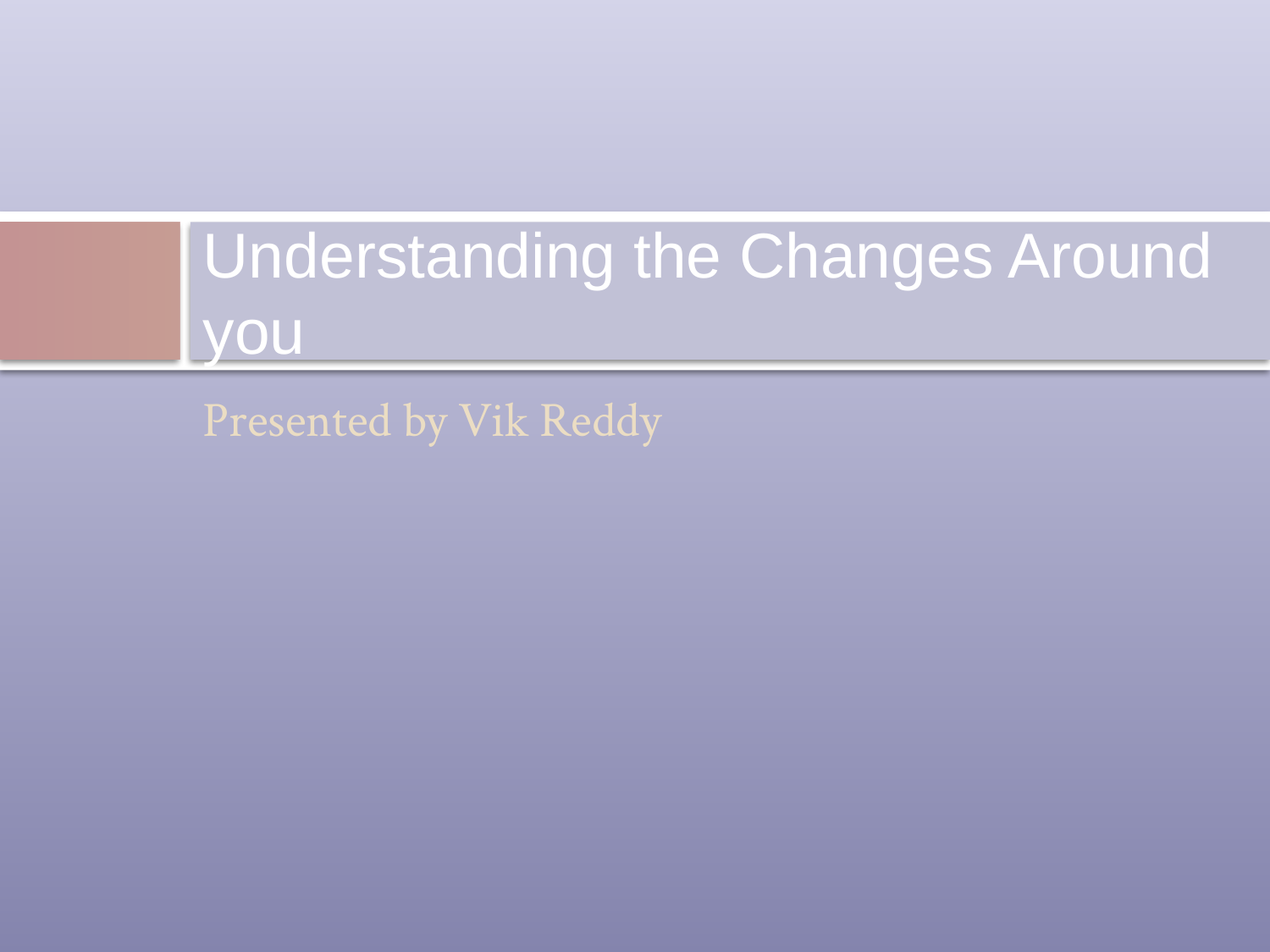

# Understanding the Changes Around you
Presented by Vik Reddy